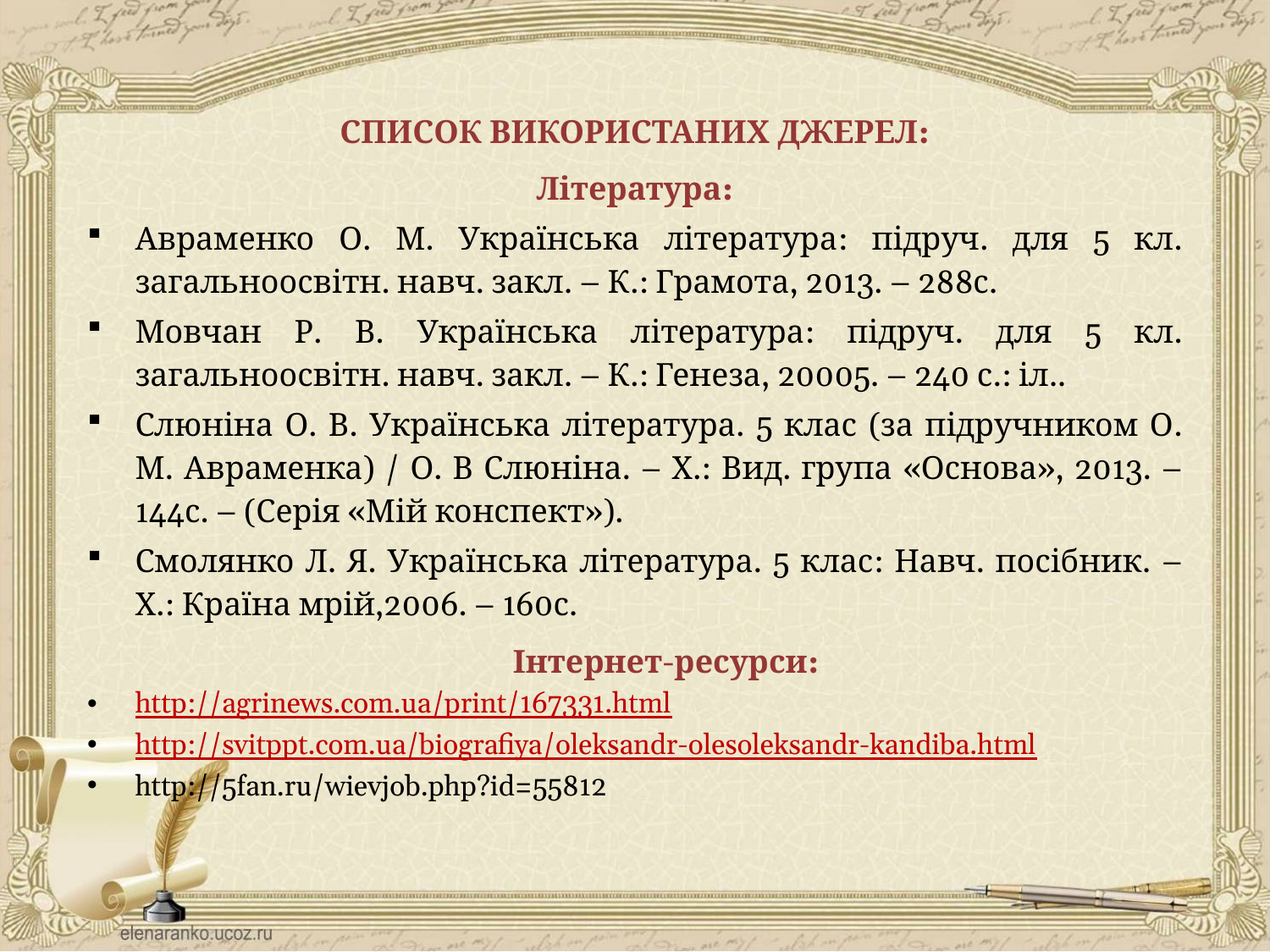

СПИСОК ВИКОРИСТАНИХ ДЖЕРЕЛ:
Література:
Авраменко О. М. Українська література: підруч. для 5 кл. загальноосвітн. навч. закл. – К.: Грамота, 2013. – 288с.
Мовчан Р. В. Українська література: підруч. для 5 кл. загальноосвітн. навч. закл. – К.: Генеза, 20005. – 240 с.: іл..
Слюніна О. В. Українська література. 5 клас (за підручником О. М. Авраменка) / О. В Слюніна. – Х.: Вид. група «Основа», 2013. – 144с. – (Серія «Мій конспект»).
Смолянко Л. Я. Українська література. 5 клас: Навч. посібник. – Х.: Країна мрій,2006. – 160с.
Інтернет-ресурси:
http://agrinews.com.ua/print/167331.html
http://svitppt.com.ua/biografiya/oleksandr-olesoleksandr-kandiba.html
http://5fan.ru/wievjob.php?id=55812